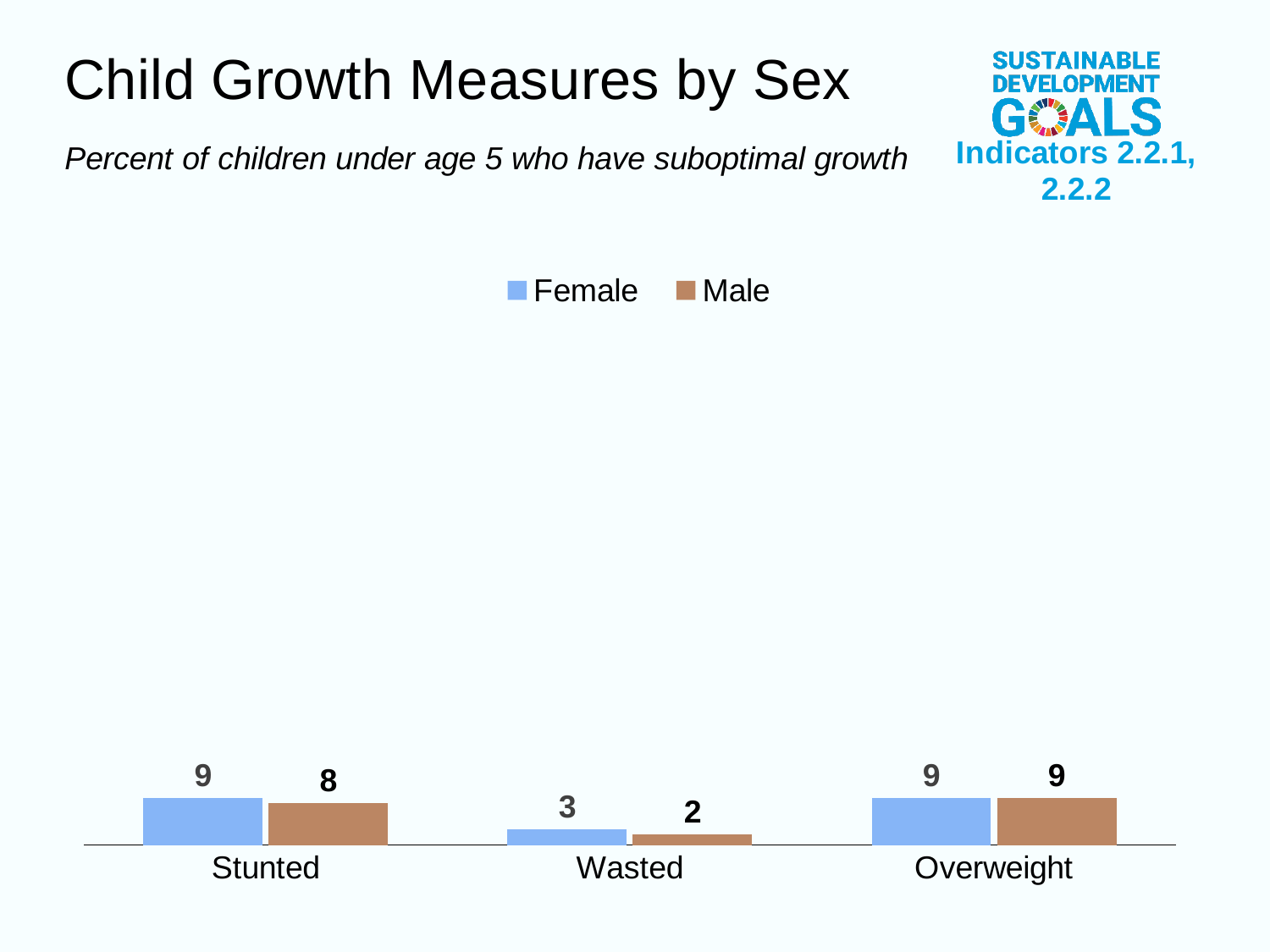

### Chart

| Category | Female | Male |
|---|---|---|
| Stunted | 9.0 | 8.0 |
| Wasted | 3.0 | 2.0 |
| Overweight | 9.0 | 9.0 |